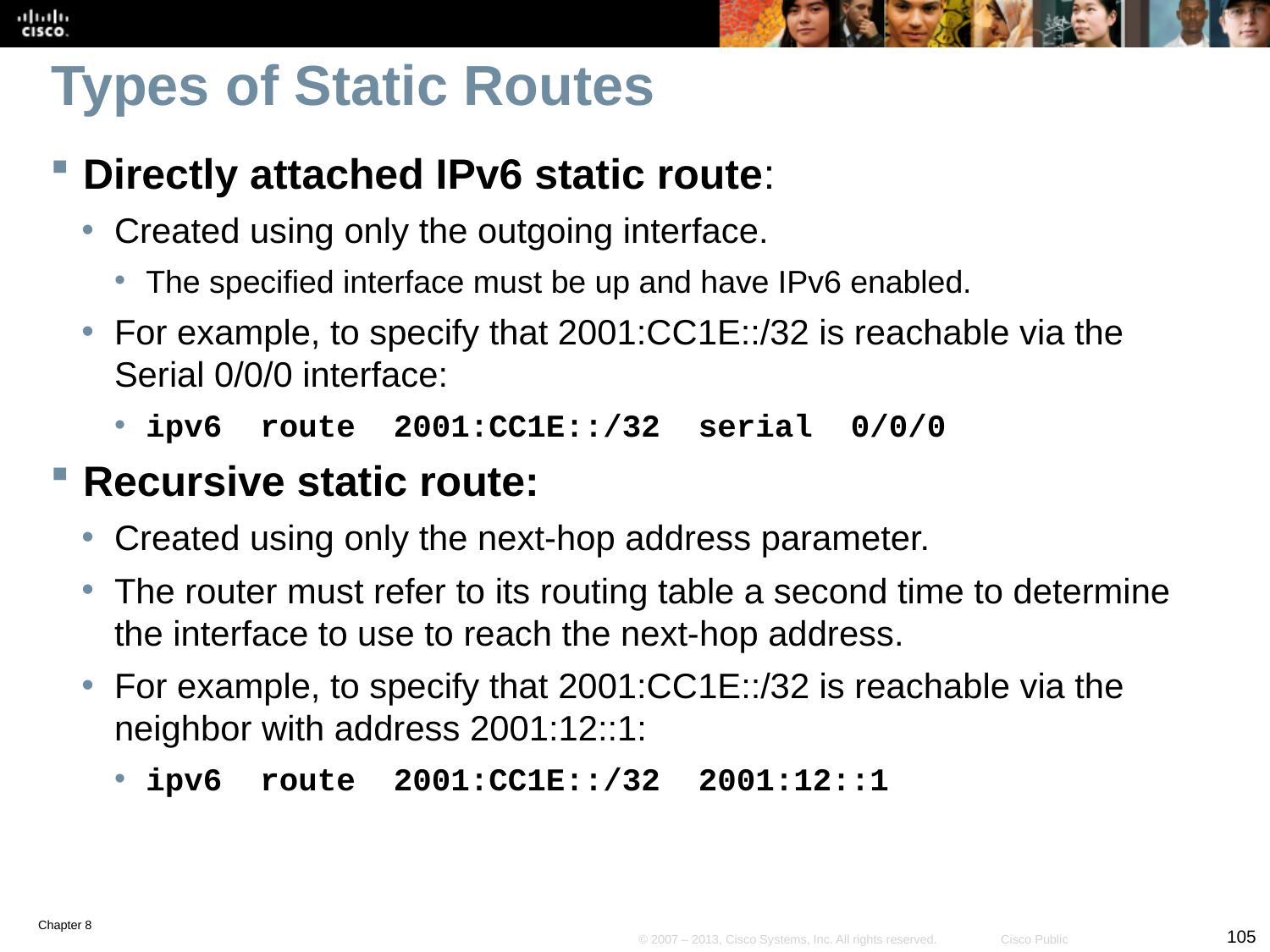

# Types of Static Routes
Directly attached IPv6 static route:
Created using only the outgoing interface.
The specified interface must be up and have IPv6 enabled.
For example, to specify that 2001:CC1E::/32 is reachable via the Serial 0/0/0 interface:
ipv6  route  2001:CC1E::/32  serial  0/0/0
Recursive static route:
Created using only the next-hop address parameter.
The router must refer to its routing table a second time to determine the interface to use to reach the next-hop address.
For example, to specify that 2001:CC1E::/32 is reachable via the neighbor with address 2001:12::1:
ipv6  route  2001:CC1E::/32  2001:12::1